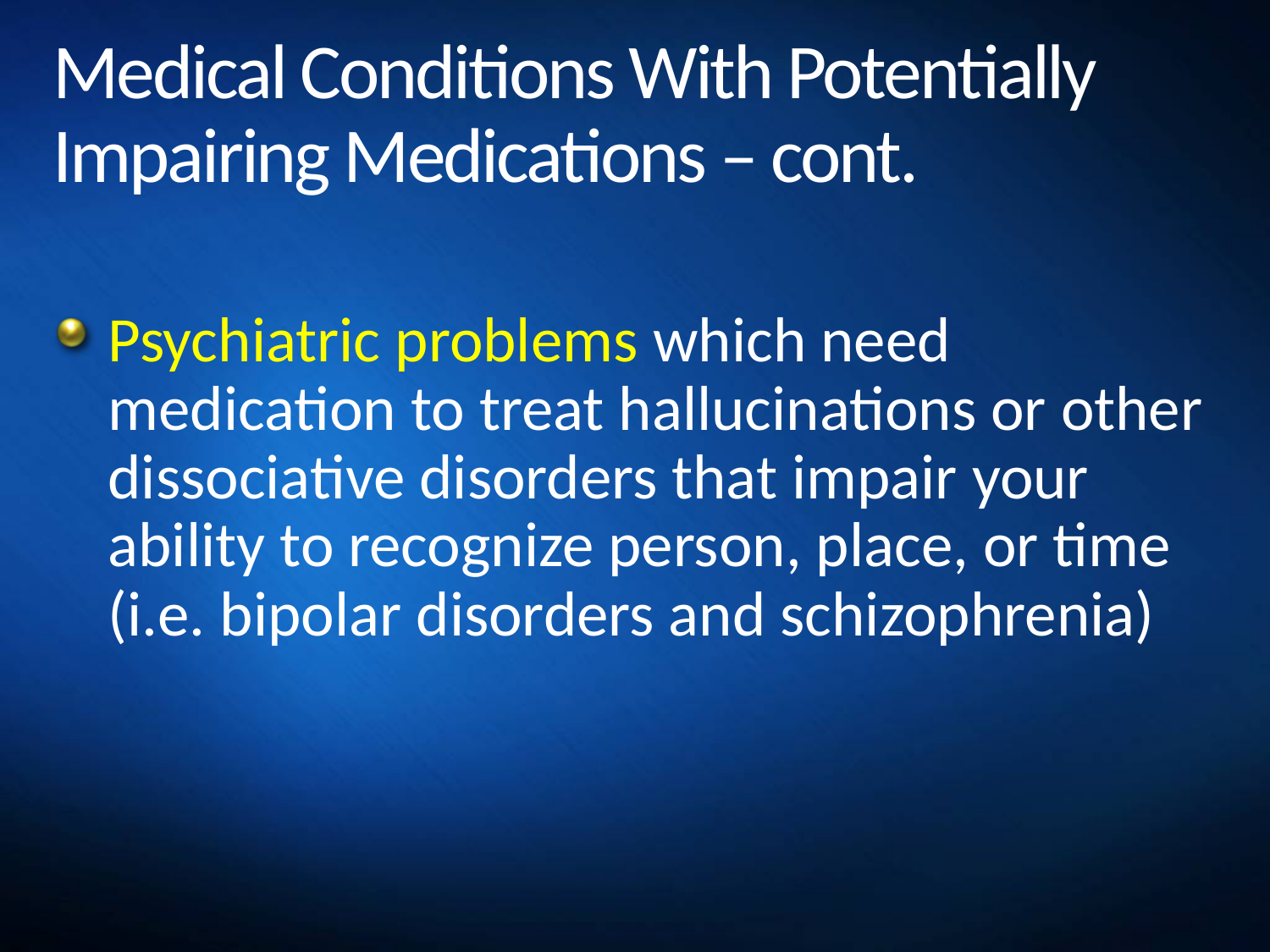

# Medical Conditions With Potentially Impairing Medications – cont.
Psychiatric problems which need medication to treat hallucinations or other dissociative disorders that impair your ability to recognize person, place, or time (i.e. bipolar disorders and schizophrenia)